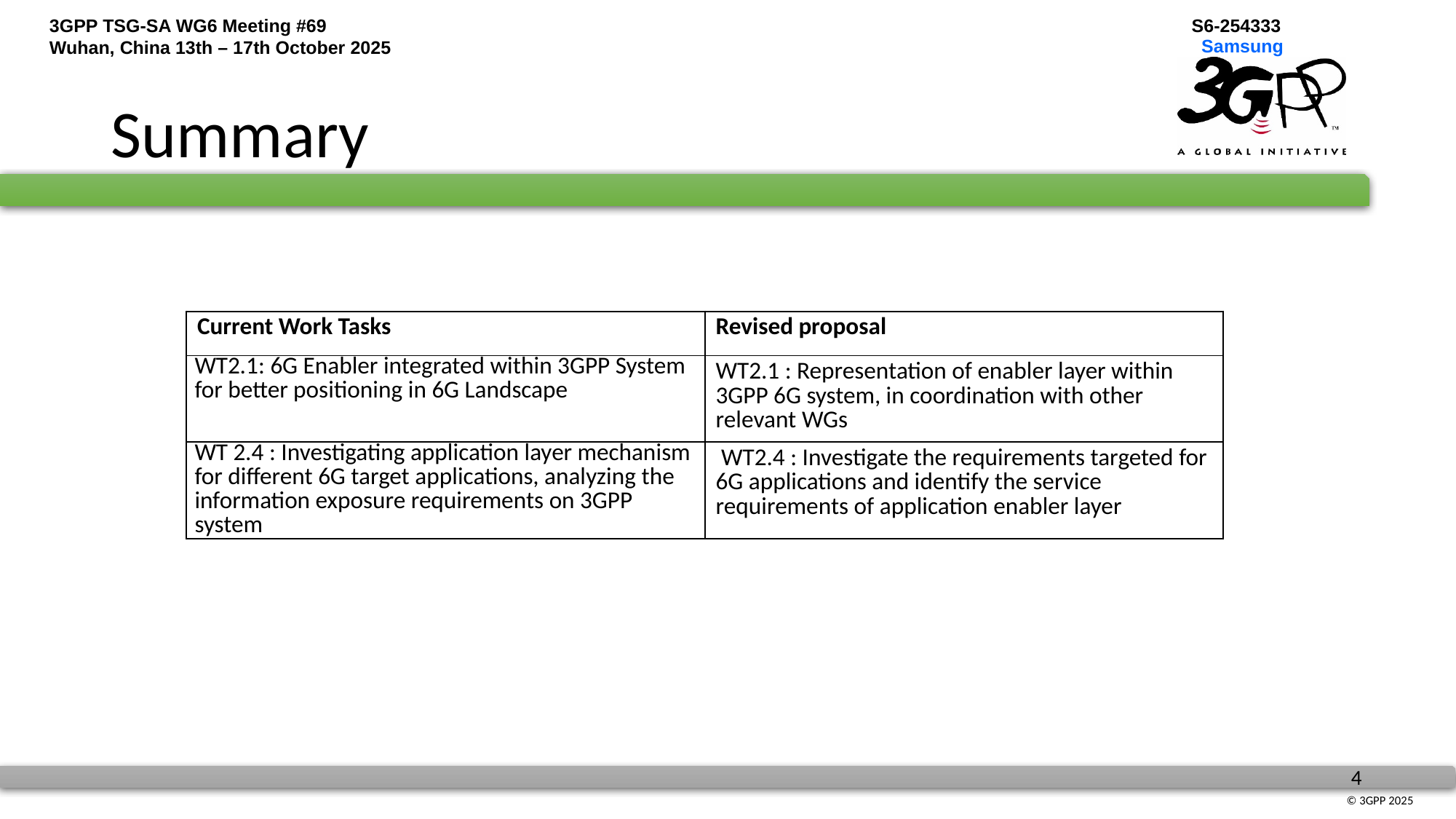

# Summary
| Current Work Tasks | Revised proposal |
| --- | --- |
| WT2.1: 6G Enabler integrated within 3GPP System for better positioning in 6G Landscape | WT2.1 : Representation of enabler layer within 3GPP 6G system, in coordination with other relevant WGs |
| WT 2.4 : Investigating application layer mechanism for different 6G target applications, analyzing the information exposure requirements on 3GPP system | WT2.4 : Investigate the requirements targeted for 6G applications and identify the service requirements of application enabler layer |